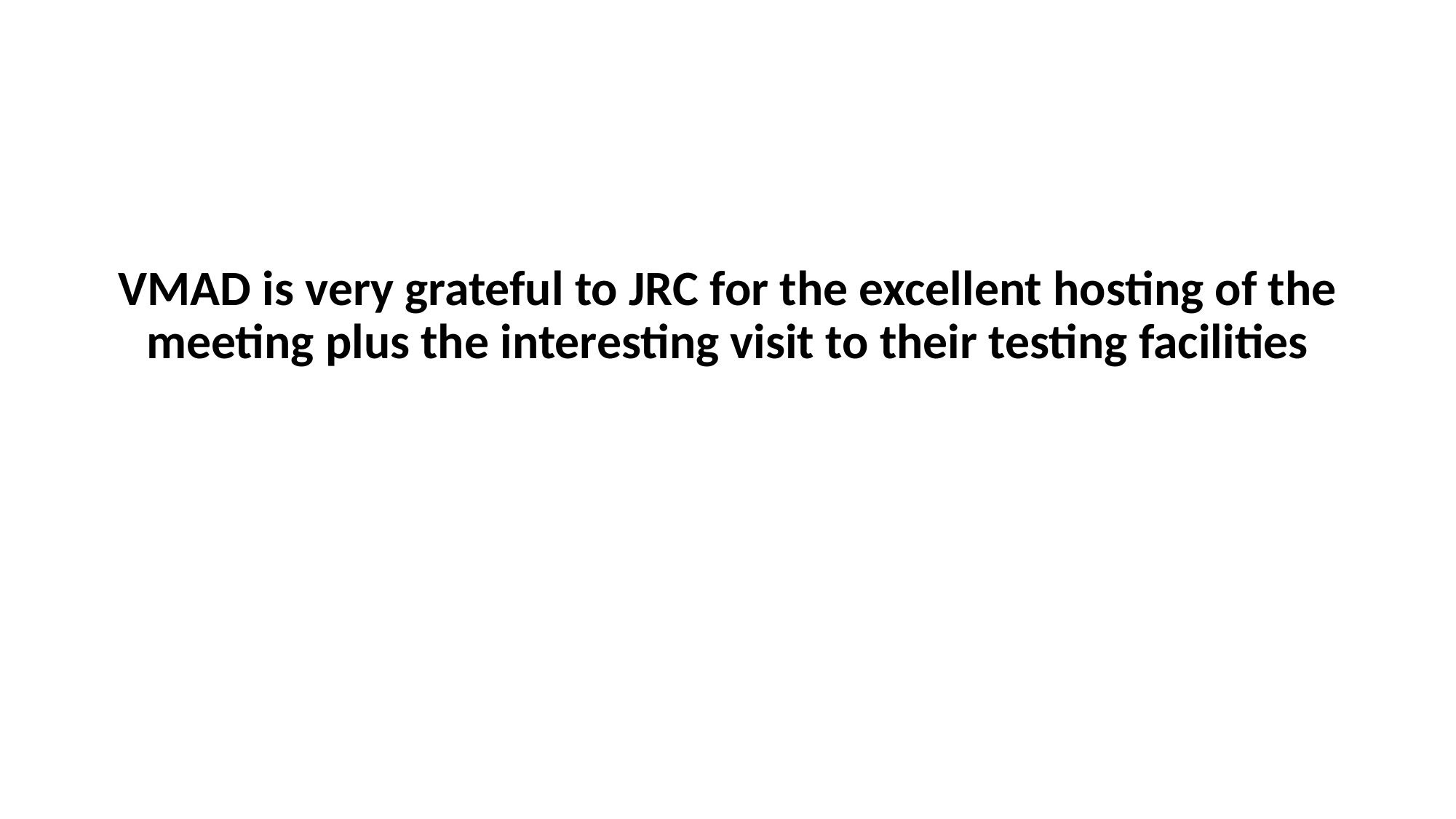

# VMAD is very grateful to JRC for the excellent hosting of the meeting plus the interesting visit to their testing facilities